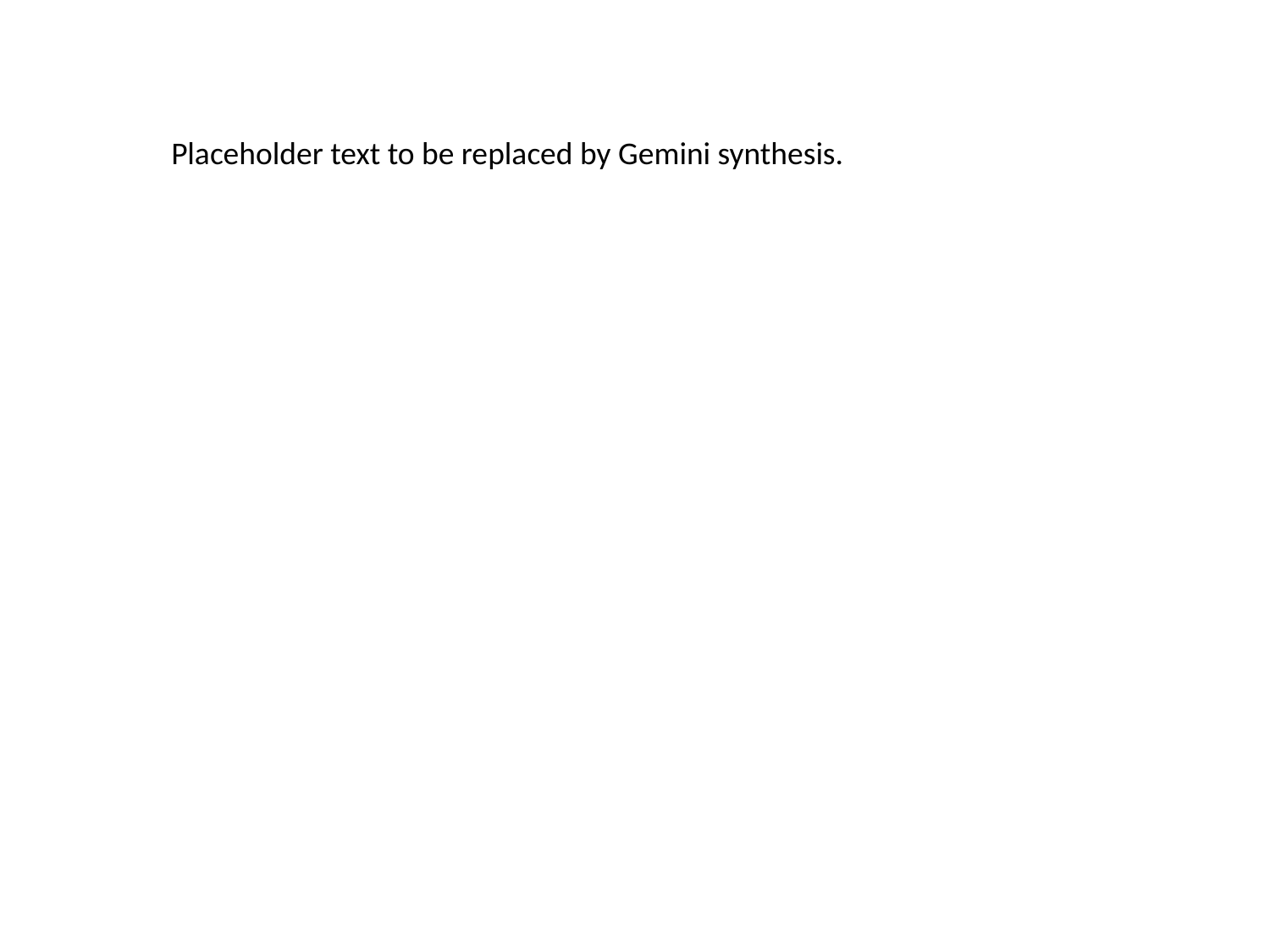

Placeholder text to be replaced by Gemini synthesis.